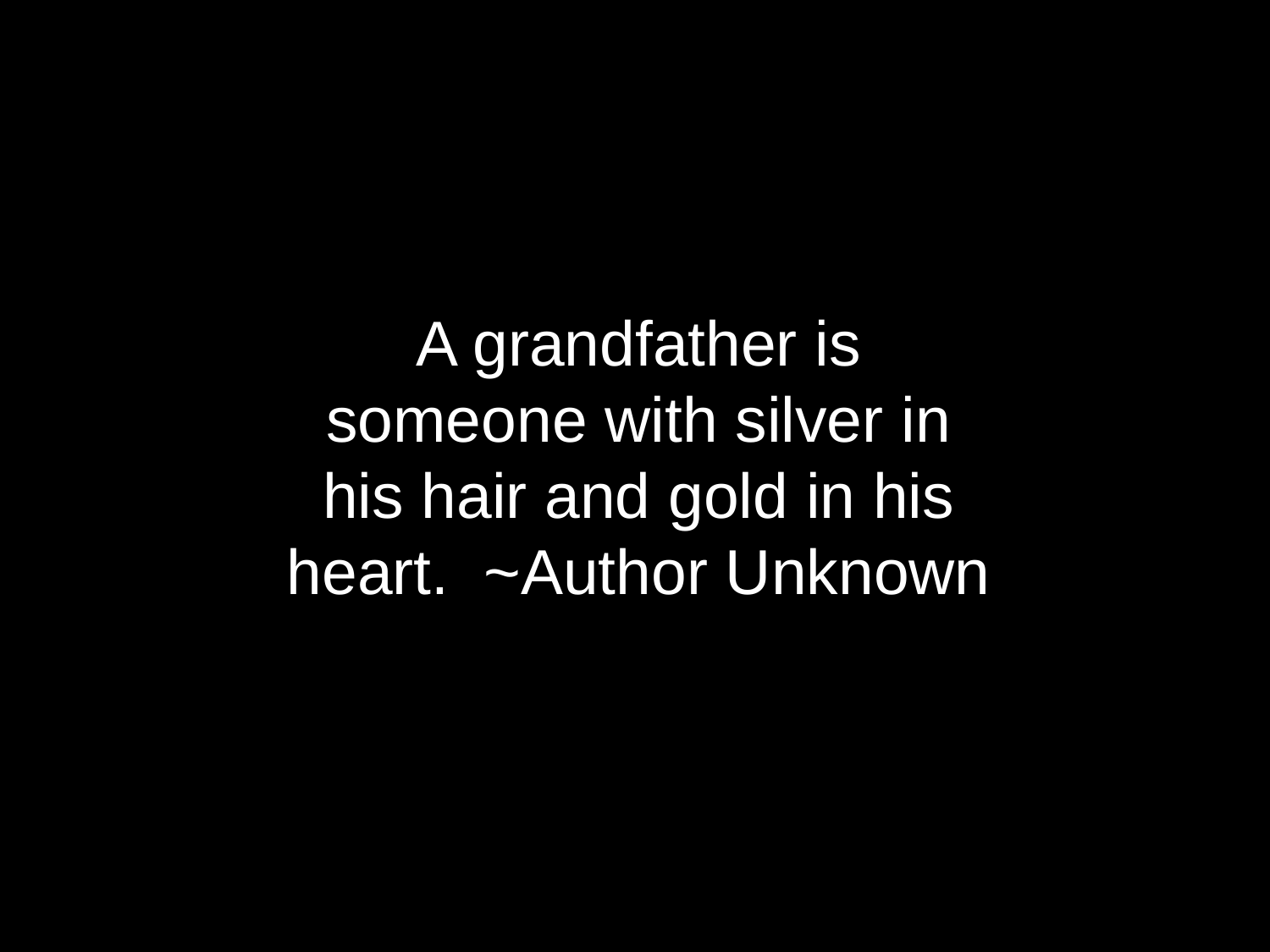

A grandfather is someone with silver in his hair and gold in his heart.  ~Author Unknown